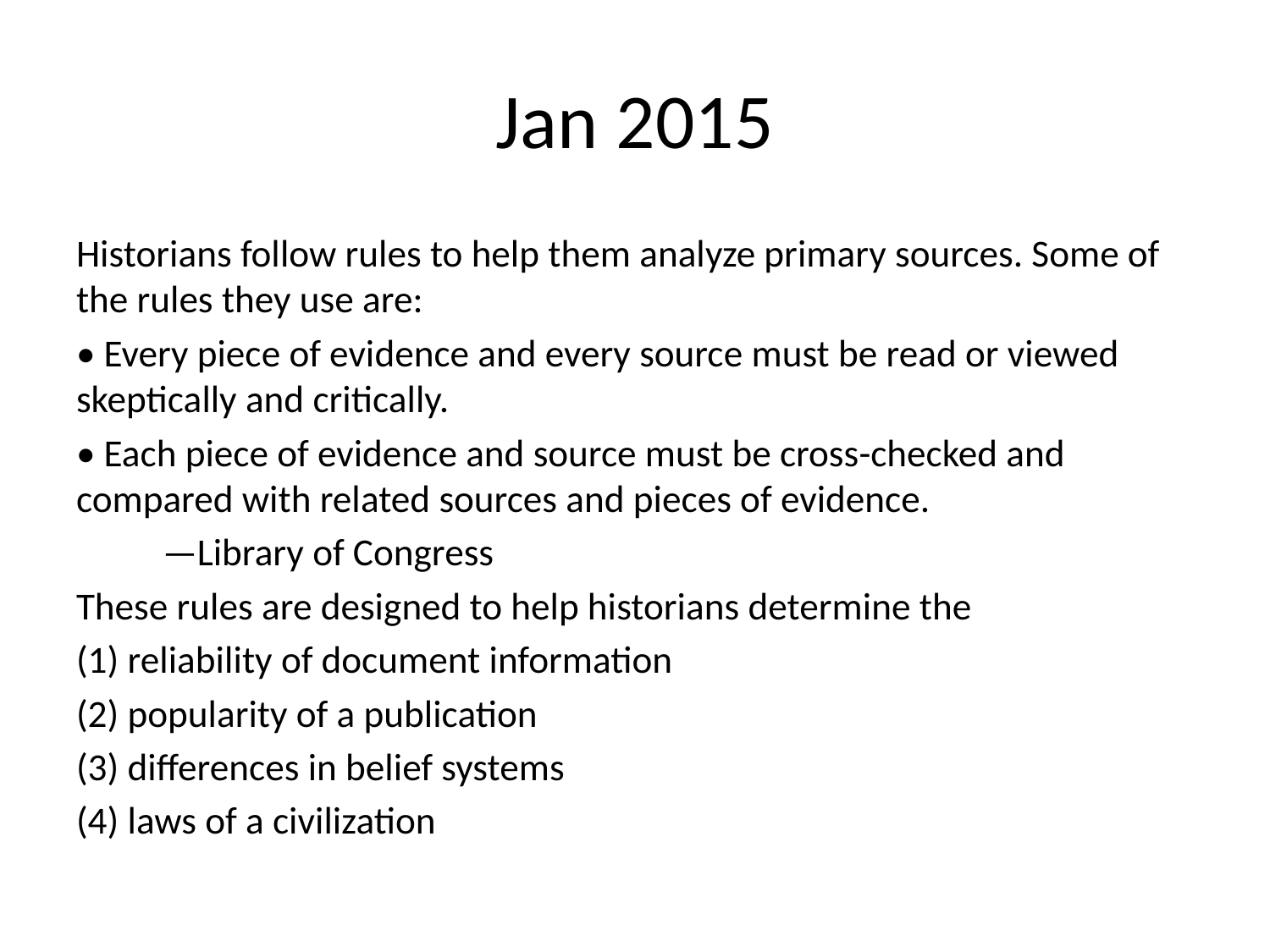

# Jan 2015
Historians follow rules to help them analyze primary sources. Some of the rules they use are:
• Every piece of evidence and every source must be read or viewed skeptically and critically.
• Each piece of evidence and source must be cross-checked and compared with related sources and pieces of evidence.
			—Library of Congress
These rules are designed to help historians determine the
(1) reliability of document information
(2) popularity of a publication
(3) differences in belief systems
(4) laws of a civilization